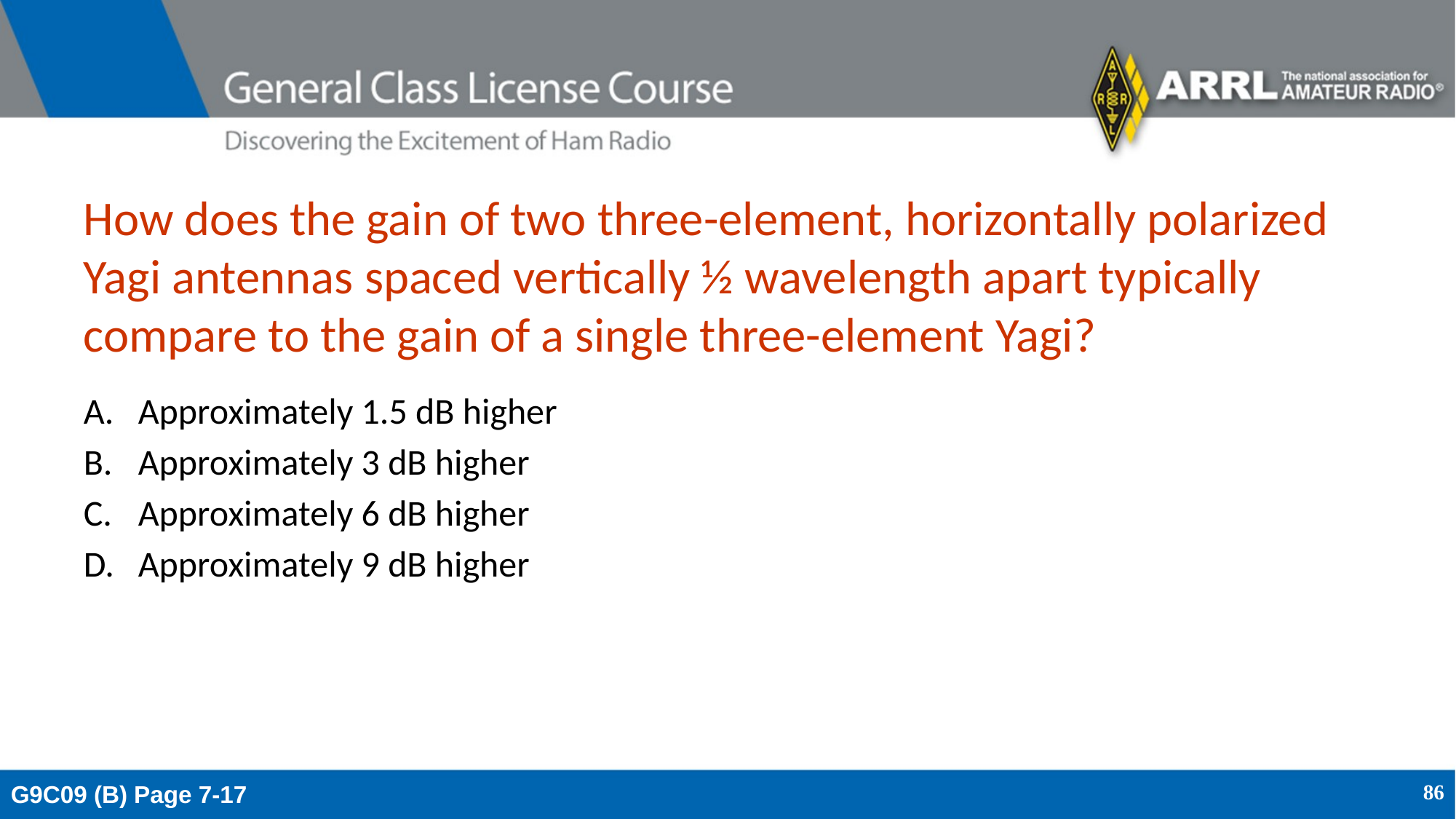

# How does the gain of two three-element, horizontally polarized Yagi antennas spaced vertically ½ wavelength apart typically compare to the gain of a single three-element Yagi?
Approximately 1.5 dB higher
Approximately 3 dB higher
Approximately 6 dB higher
Approximately 9 dB higher
G9C09 (B) Page 7-17
86